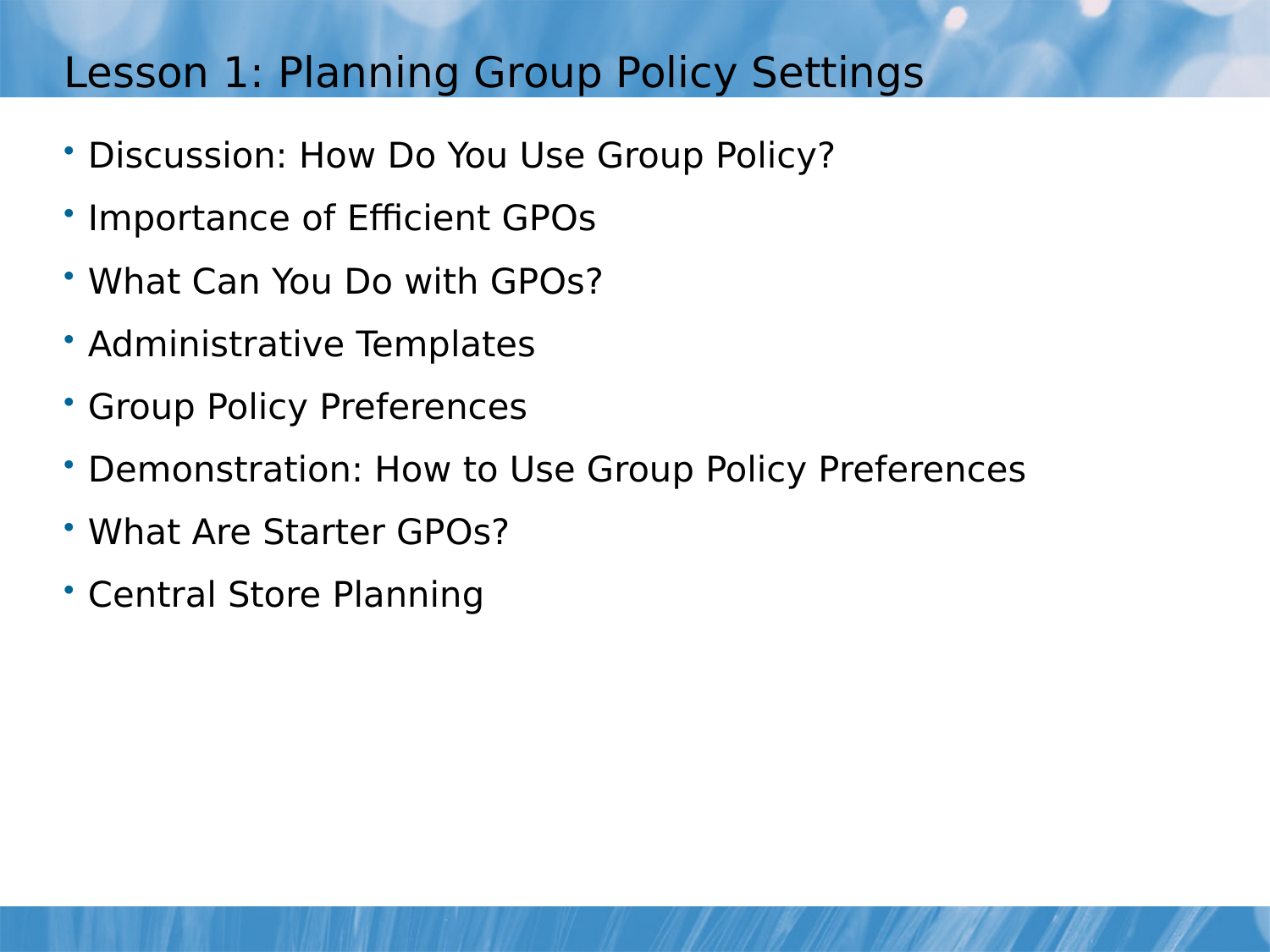

# Lesson 1: Planning Group Policy Settings
Discussion: How Do You Use Group Policy?
Importance of Efficient GPOs
What Can You Do with GPOs?
Administrative Templates
Group Policy Preferences
Demonstration: How to Use Group Policy Preferences
What Are Starter GPOs?
Central Store Planning